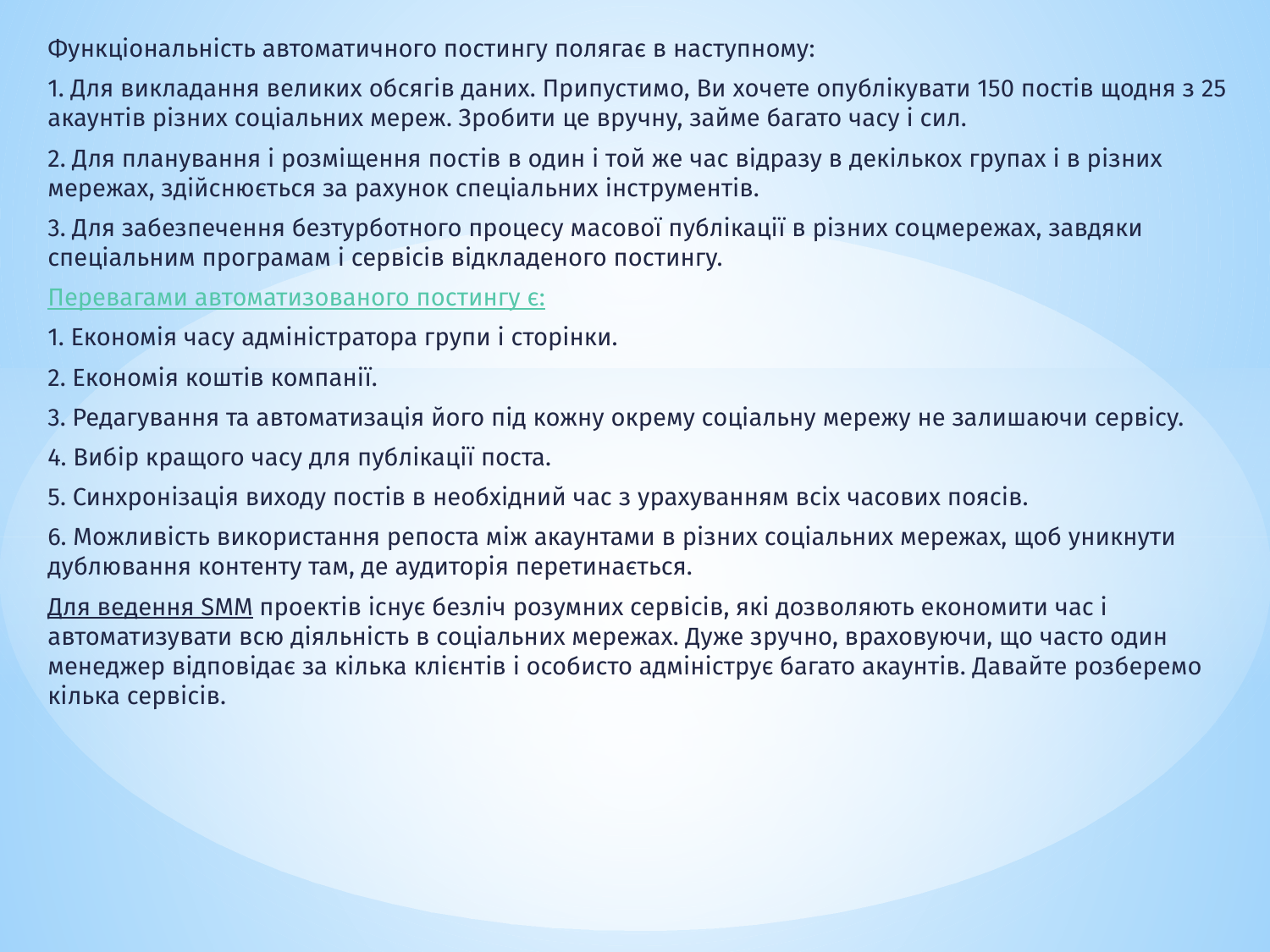

Функціональність автоматичного постингу полягає в наступному:
1. Для викладання великих обсягів даних. Припустимо, Ви хочете опублікувати 150 постів щодня з 25 акаунтів різних соціальних мереж. Зробити це вручну, займе багато часу і сил.
2. Для планування і розміщення постів в один і той же час відразу в декількох групах і в різних мережах, здійснюється за рахунок спеціальних інструментів.
3. Для забезпечення безтурботного процесу масової публікації в різних соцмережах, завдяки спеціальним програмам і сервісів відкладеного постингу.
Перевагами автоматизованого постингу є:
1. Економія часу адміністратора групи і сторінки.
2. Економія коштів компанії.
3. Редагування та автоматизація його під кожну окрему соціальну мережу не залишаючи сервісу.
4. Вибір кращого часу для публікації поста.
5. Синхронізація виходу постів в необхідний час з урахуванням всіх часових поясів.
6. Можливість використання репоста між акаунтами в різних соціальних мережах, щоб уникнути дублювання контенту там, де аудиторія перетинається.
Для ведення SMM проектів існує безліч розумних сервісів, які дозволяють економити час і автоматизувати всю діяльність в соціальних мережах. Дуже зручно, враховуючи, що часто один менеджер відповідає за кілька клієнтів і особисто адмініструє багато акаунтів. Давайте розберемо кілька сервісів.